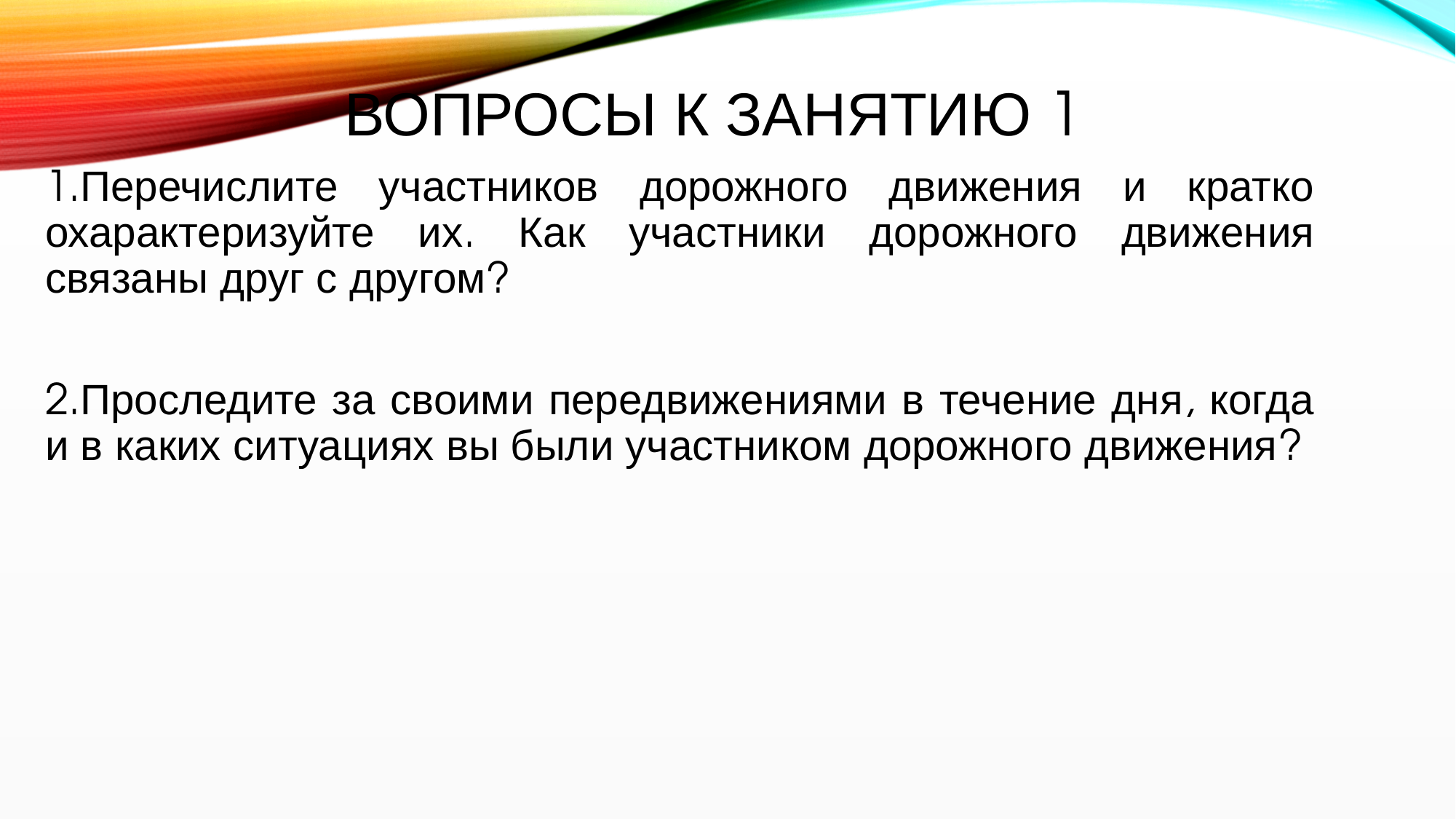

# Вопросы к занятию 1
1.Перечислите участников дорожного движения и кратко охарактеризуйте их. Как участники дорожного движения связаны друг с другом?

2.Проследите за своими передвижениями в течение дня, когда и в каких ситуациях вы были участником дорожного движения?